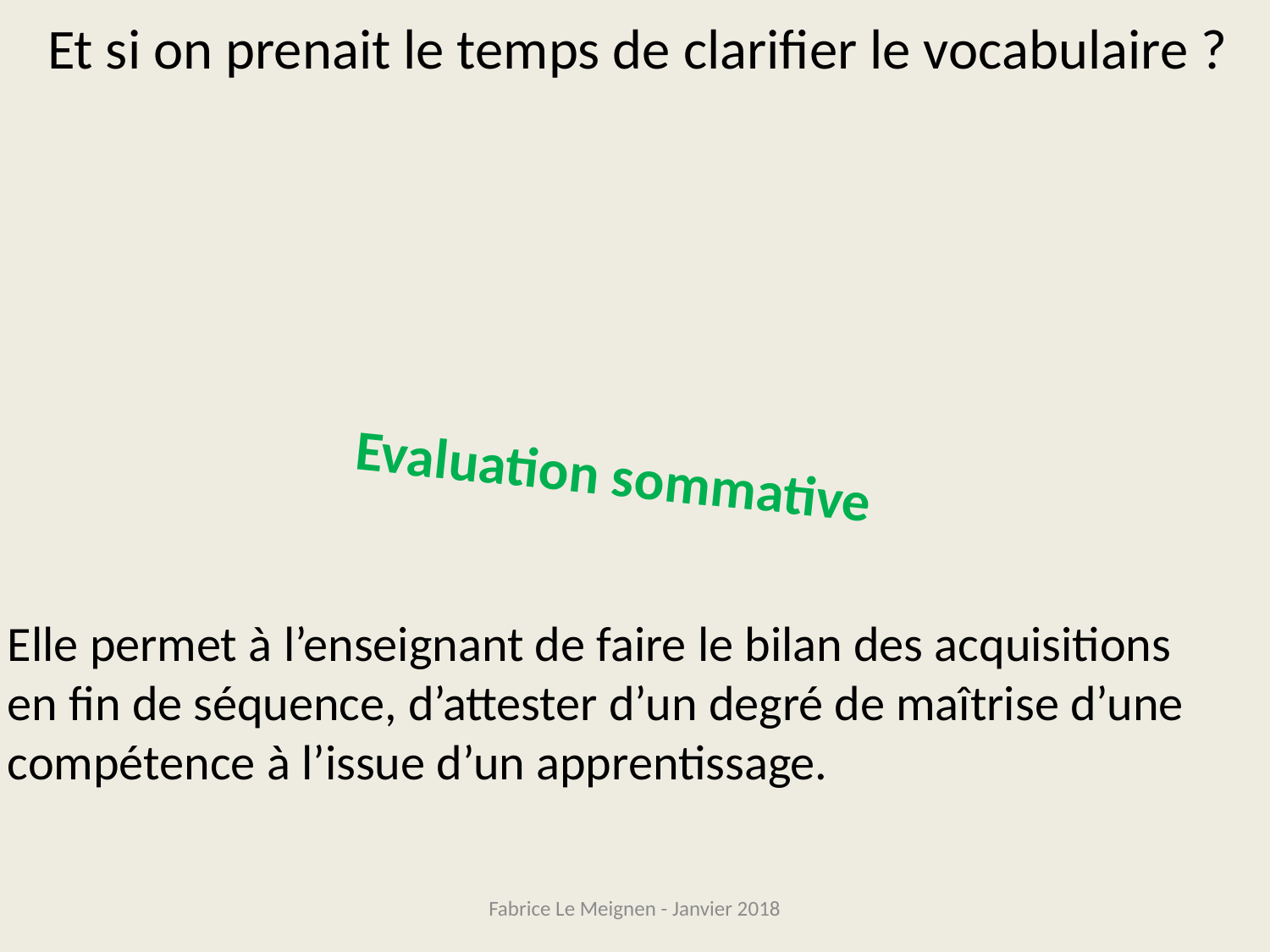

Et si on prenait le temps de clarifier le vocabulaire ?
Evaluation sommative
# Elle permet à l’enseignant de faire le bilan des acquisitions en fin de séquence, d’attester d’un degré de maîtrise d’une compétence à l’issue d’un apprentissage.
Fabrice Le Meignen - Janvier 2018